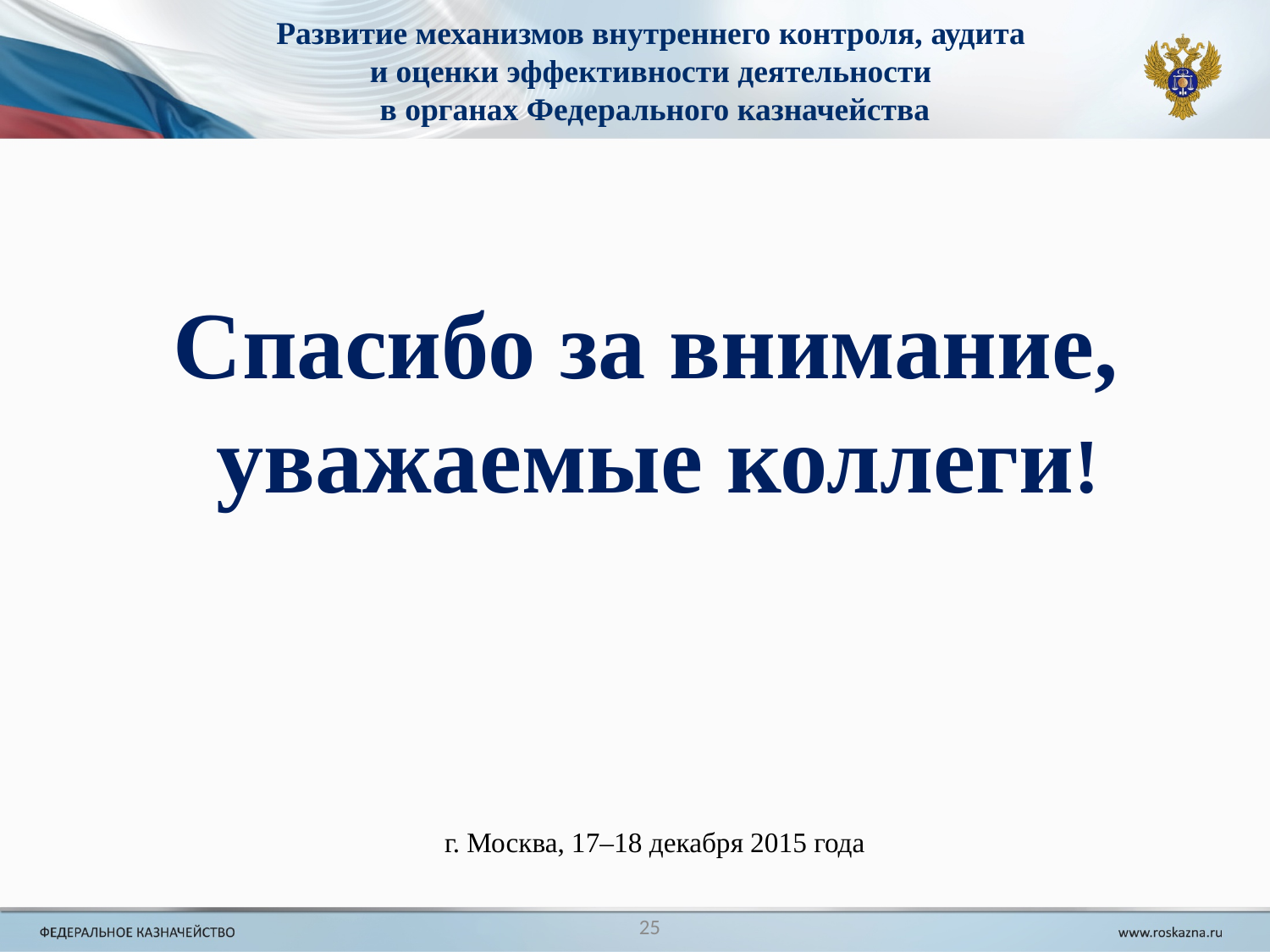

Развитие механизмов внутреннего контроля, аудита
и оценки эффективности деятельности
в органах Федерального казначейства
Спасибо за внимание,
уважаемые коллеги!
г. Москва, 17–18 декабря 2015 года
25